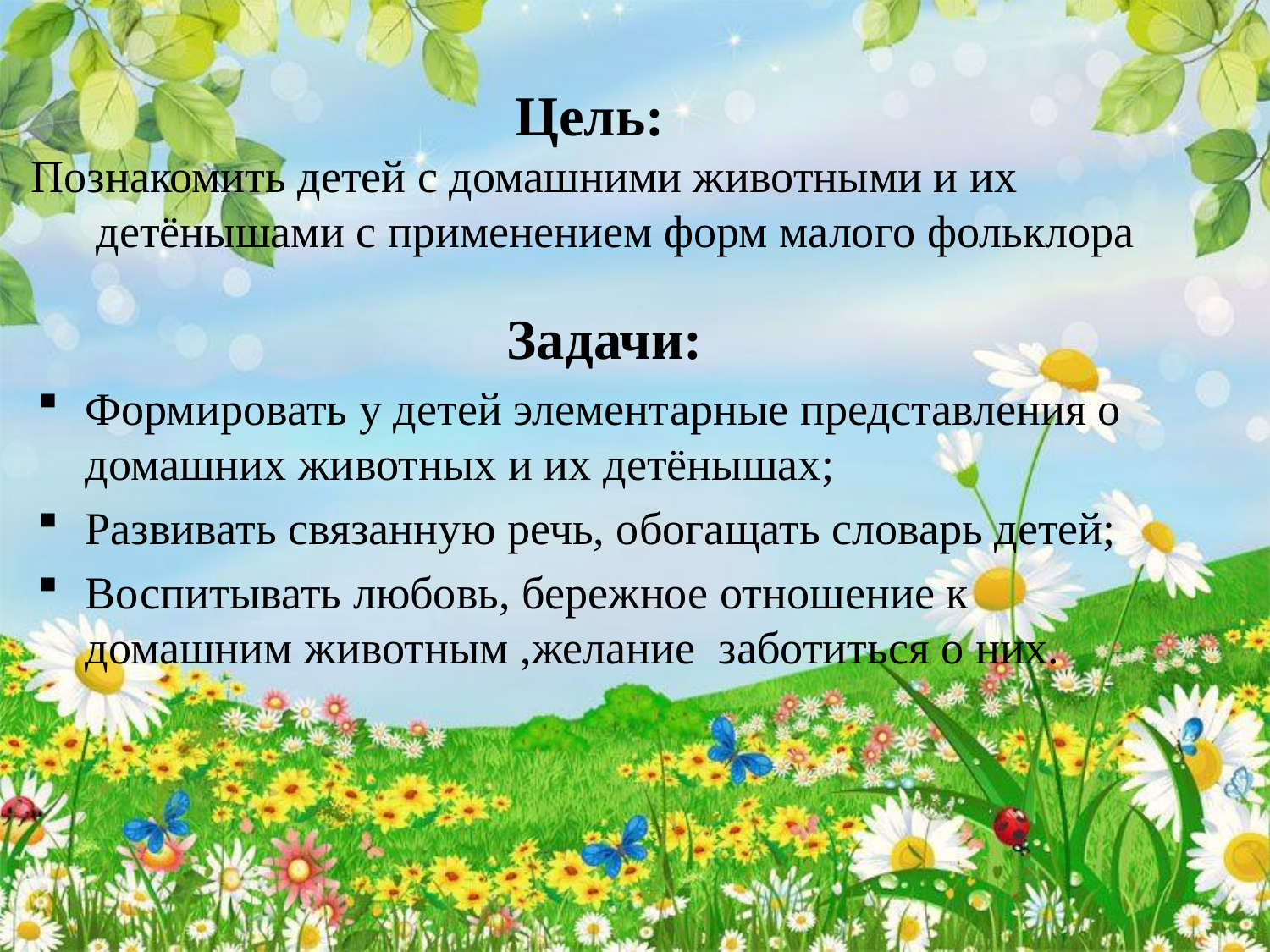

Цель:
Познакомить детей с домашними животными и их                  детёнышами с применением форм малого фольклора
Задачи:
Формировать у детей элементарные представления о домашних животных и их детёнышах;
Развивать связанную речь, обогащать словарь детей;
Воспитывать любовь, бережное отношение к домашним животным ,желание  заботиться о них.